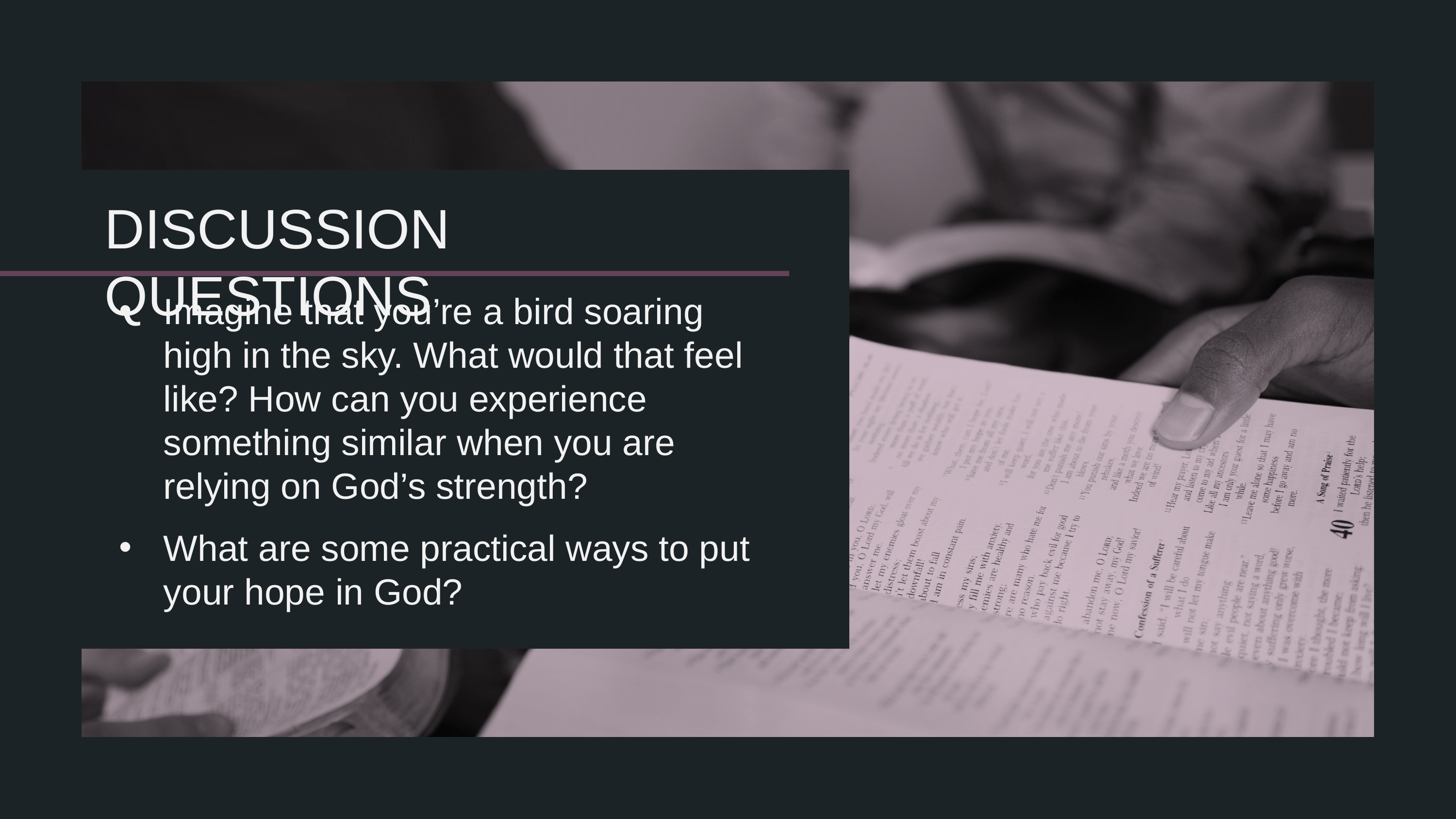

Imagine that you’re a bird soaring high in the sky. What would that feel like? How can you experience something similar when you are relying on God’s strength?
What are some practical ways to put your hope in God?